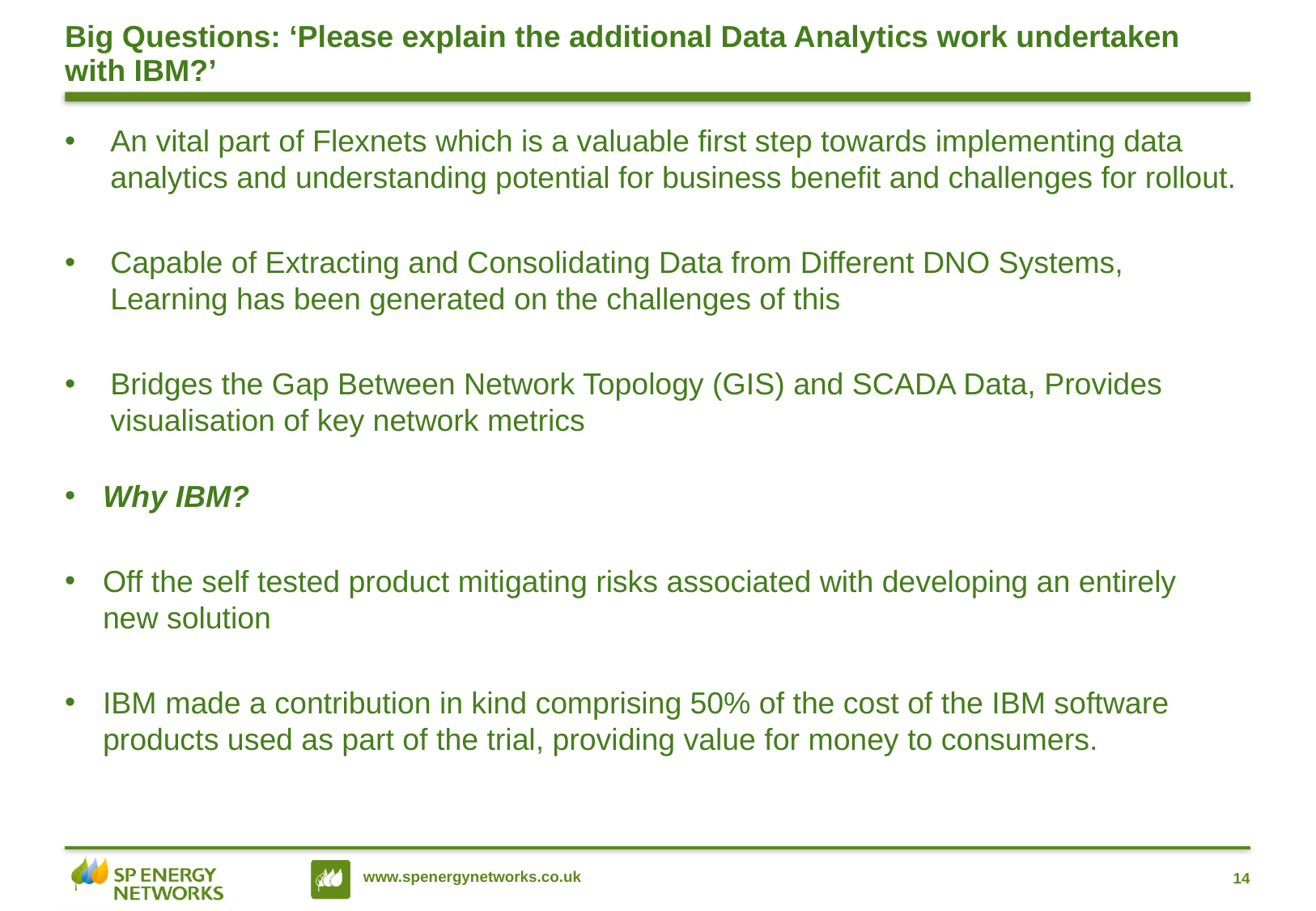

# Big Questions: ‘Please explain the additional Data Analytics work undertaken with IBM?’
An vital part of Flexnets which is a valuable first step towards implementing data analytics and understanding potential for business benefit and challenges for rollout.

Capable of Extracting and Consolidating Data from Different DNO Systems, Learning has been generated on the challenges of this

Bridges the Gap Between Network Topology (GIS) and SCADA Data, Provides visualisation of key network metrics

Why IBM?

Off the self tested product mitigating risks associated with developing an entirely new solution

IBM made a contribution in kind comprising 50% of the cost of the IBM software products used as part of the trial, providing value for money to consumers.